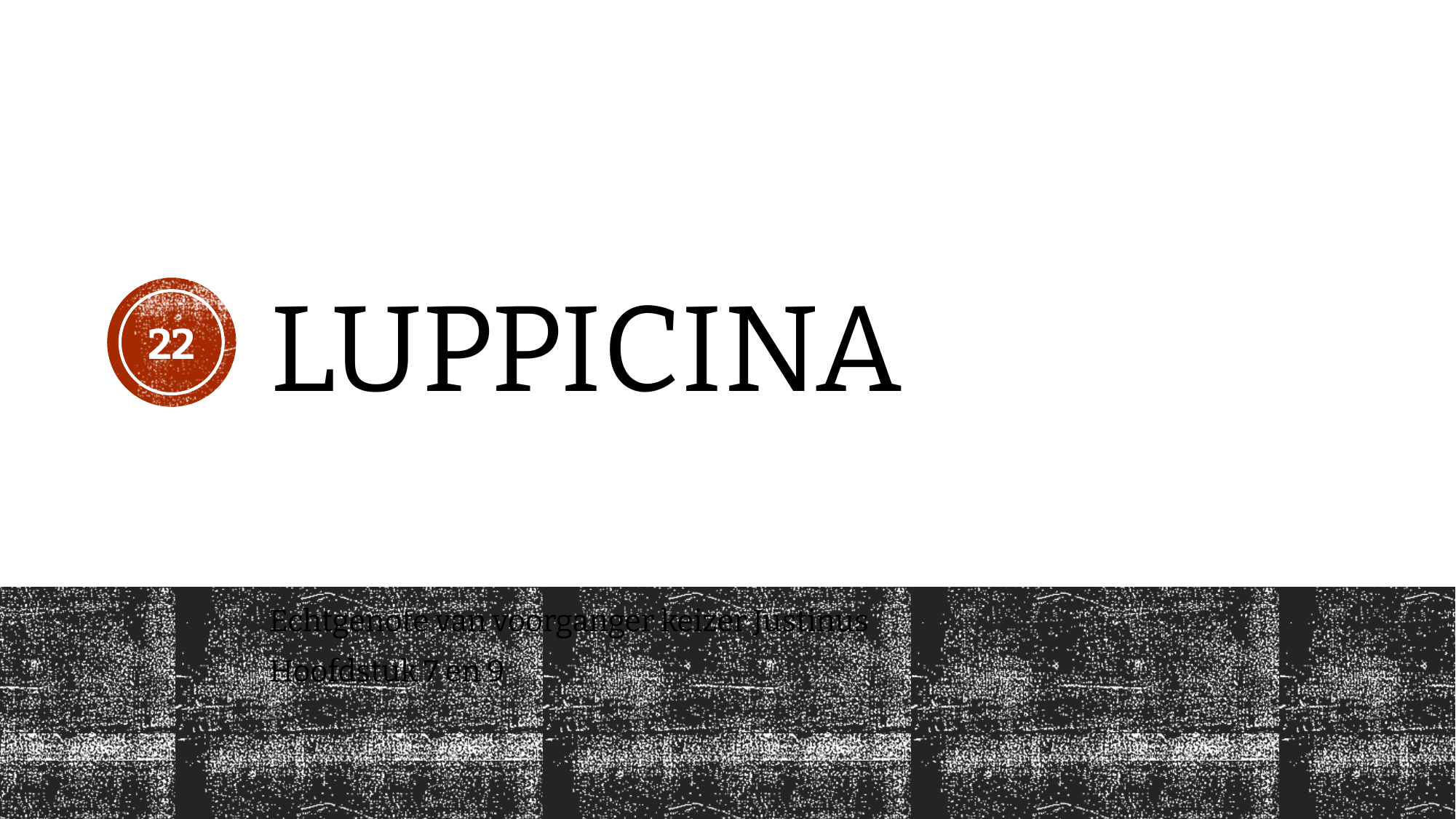

# luppicina
22
Echtgenote van voorganger keizer Justinus
Hoofdstuk 7 en 9